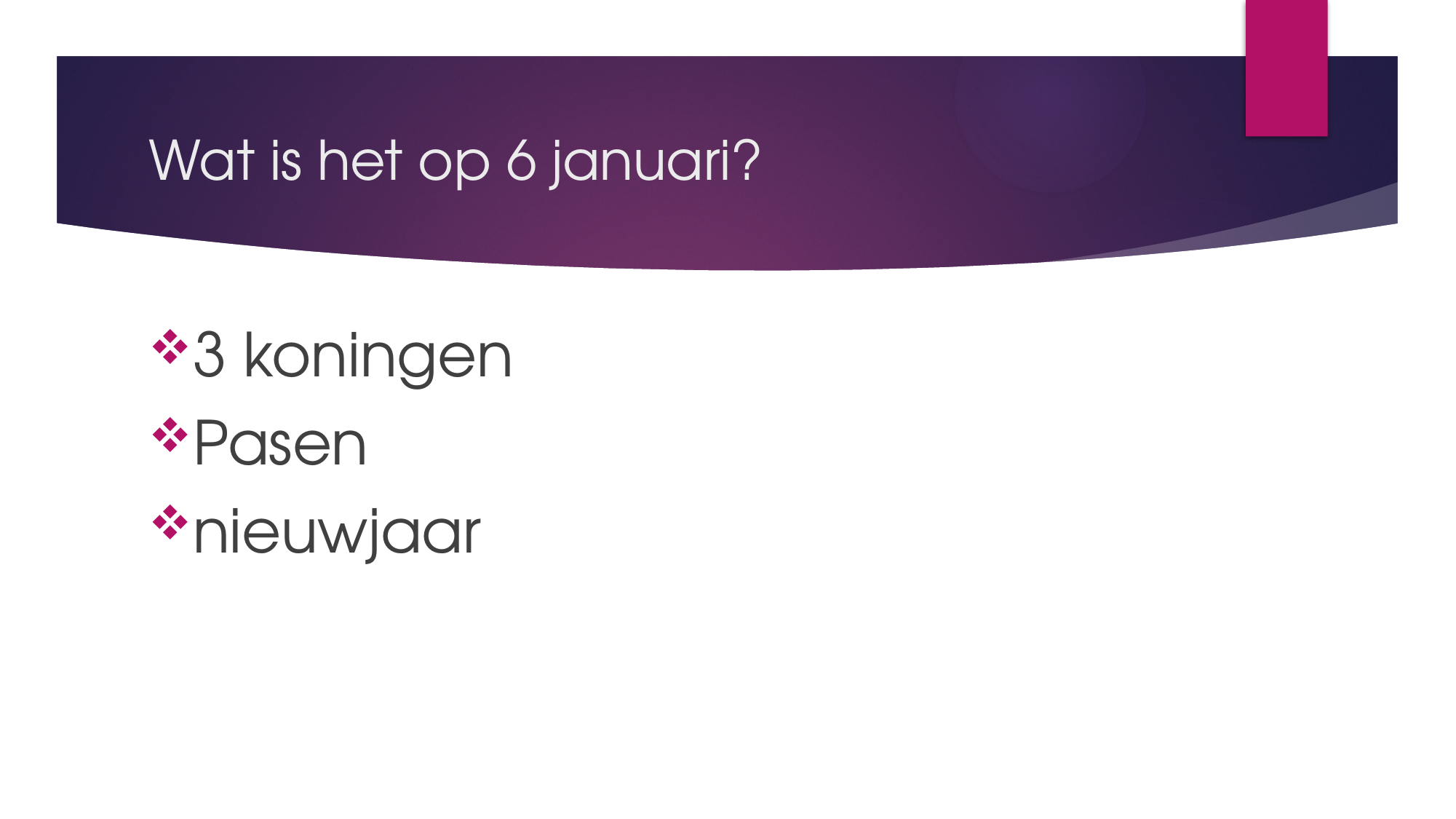

# Wat is het op 6 januari?
3 koningen
Pasen
nieuwjaar